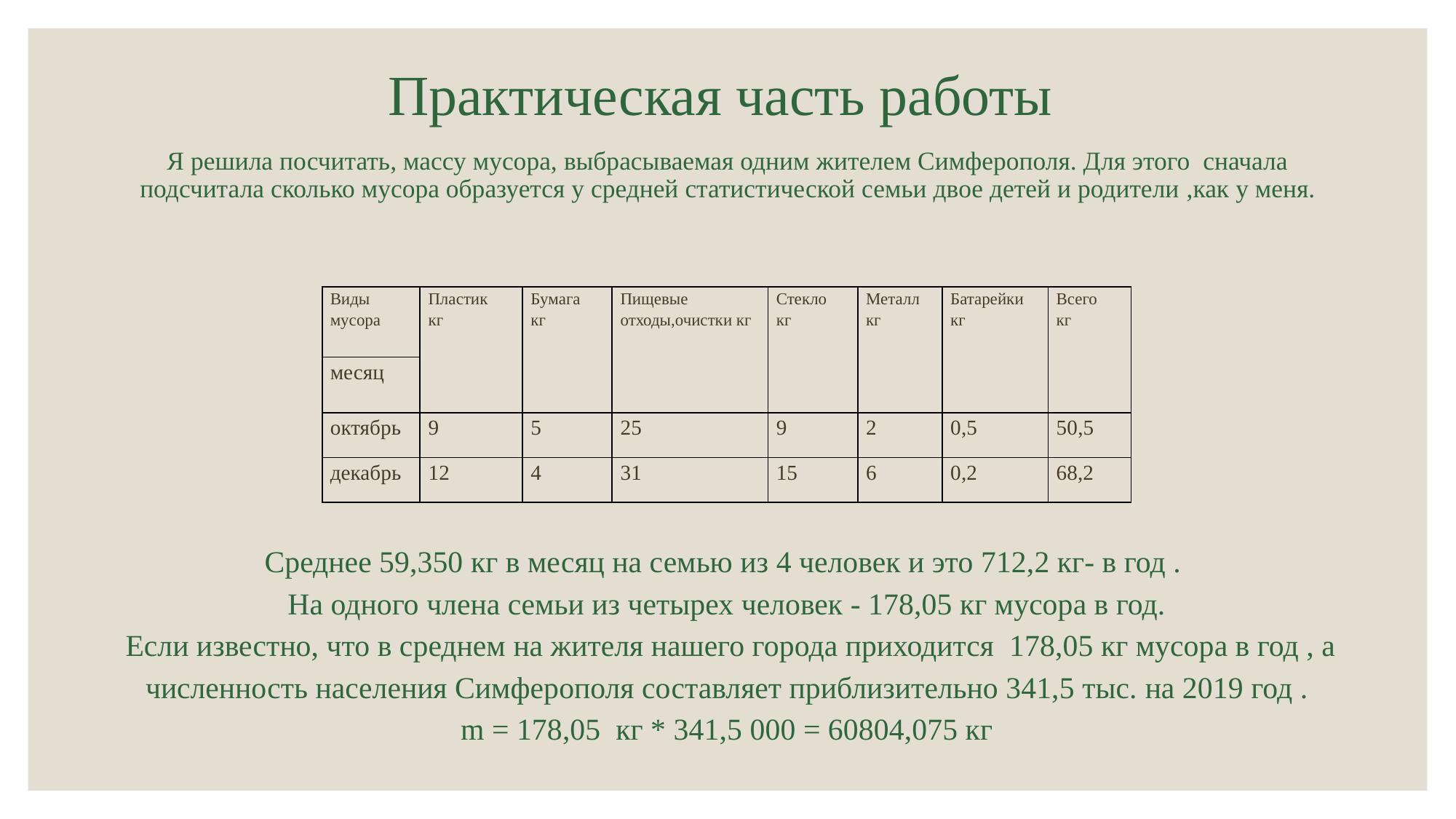

# Практическая часть работы Я решила посчитать, массу мусора, выбрасываемая одним жителем Симферополя. Для этого  сначала подсчитала сколько мусора образуется у средней статистической семьи двое детей и родители ,как у меня.
| Виды мусора | Пластик кг | Бумага кг | Пищевые отходы,очистки кг | Стекло кг | Металл кг | Батарейки кг | Всего кг |
| --- | --- | --- | --- | --- | --- | --- | --- |
| месяц |  |  |  |  |  |  |  |
| октябрь | 9 | 5 | 25 | 9 | 2 | 0,5 | 50,5 |
| декабрь | 12 | 4 | 31 | 15 | 6 | 0,2 | 68,2 |
Среднее 59,350 кг в месяц на семью из 4 человек и это 712,2 кг- в год .
На одного члена семьи из четырех человек - 178,05 кг мусора в год.
 Если известно, что в среднем на жителя нашего города приходится  178,05 кг мусора в год , а численность населения Симферополя составляет приблизительно 341,5 тыс. на 2019 год .
m = 178,05  кг * 341,5 000 = 60804,075 кг